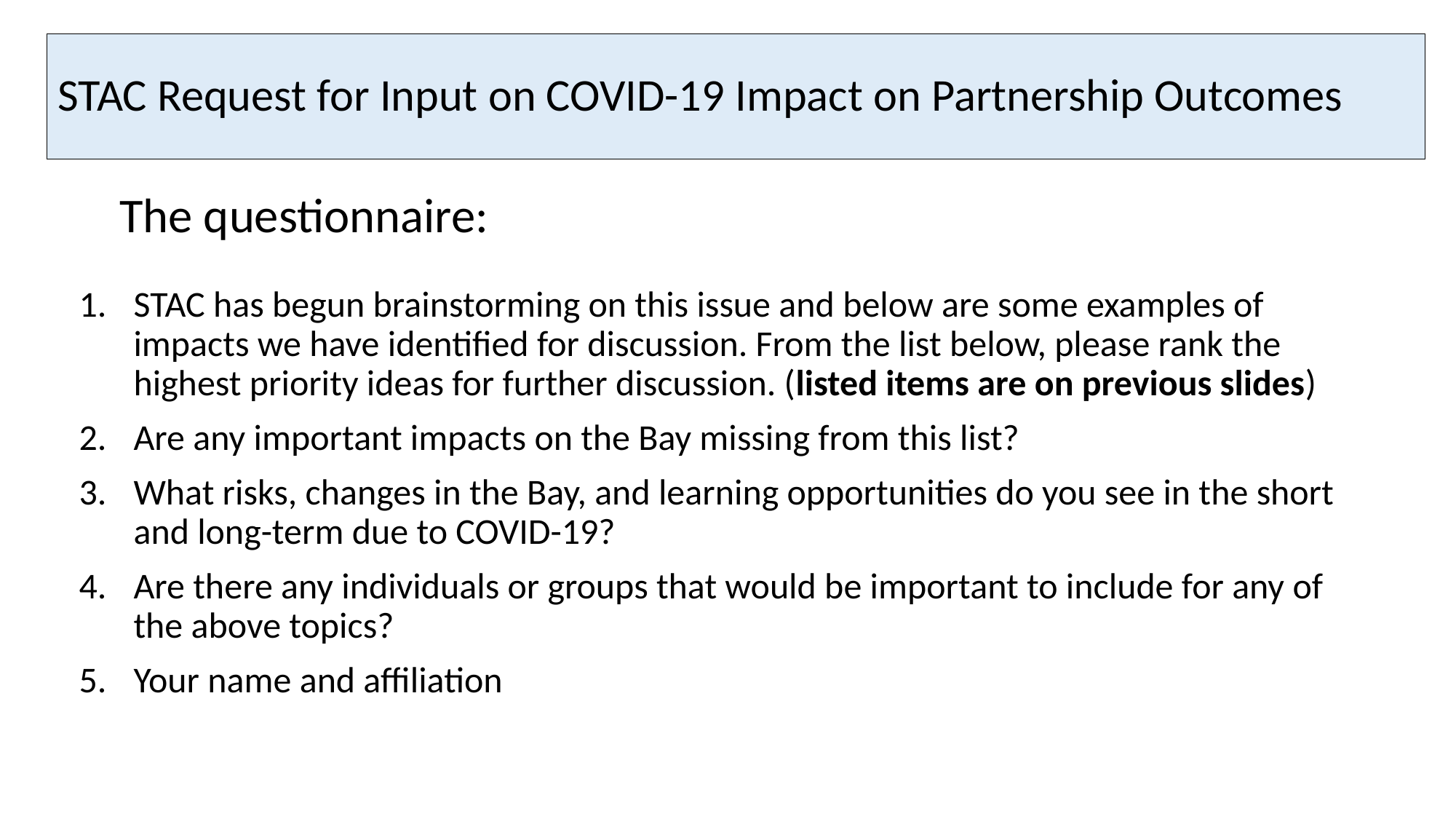

STAC Request for Input on COVID-19 Impact on Partnership Outcomes
# The questionnaire:
STAC has begun brainstorming on this issue and below are some examples of impacts we have identified for discussion. From the list below, please rank the highest priority ideas for further discussion. (listed items are on previous slides)
Are any important impacts on the Bay missing from this list?
What risks, changes in the Bay, and learning opportunities do you see in the short and long-term due to COVID-19?
Are there any individuals or groups that would be important to include for any of the above topics?
Your name and affiliation